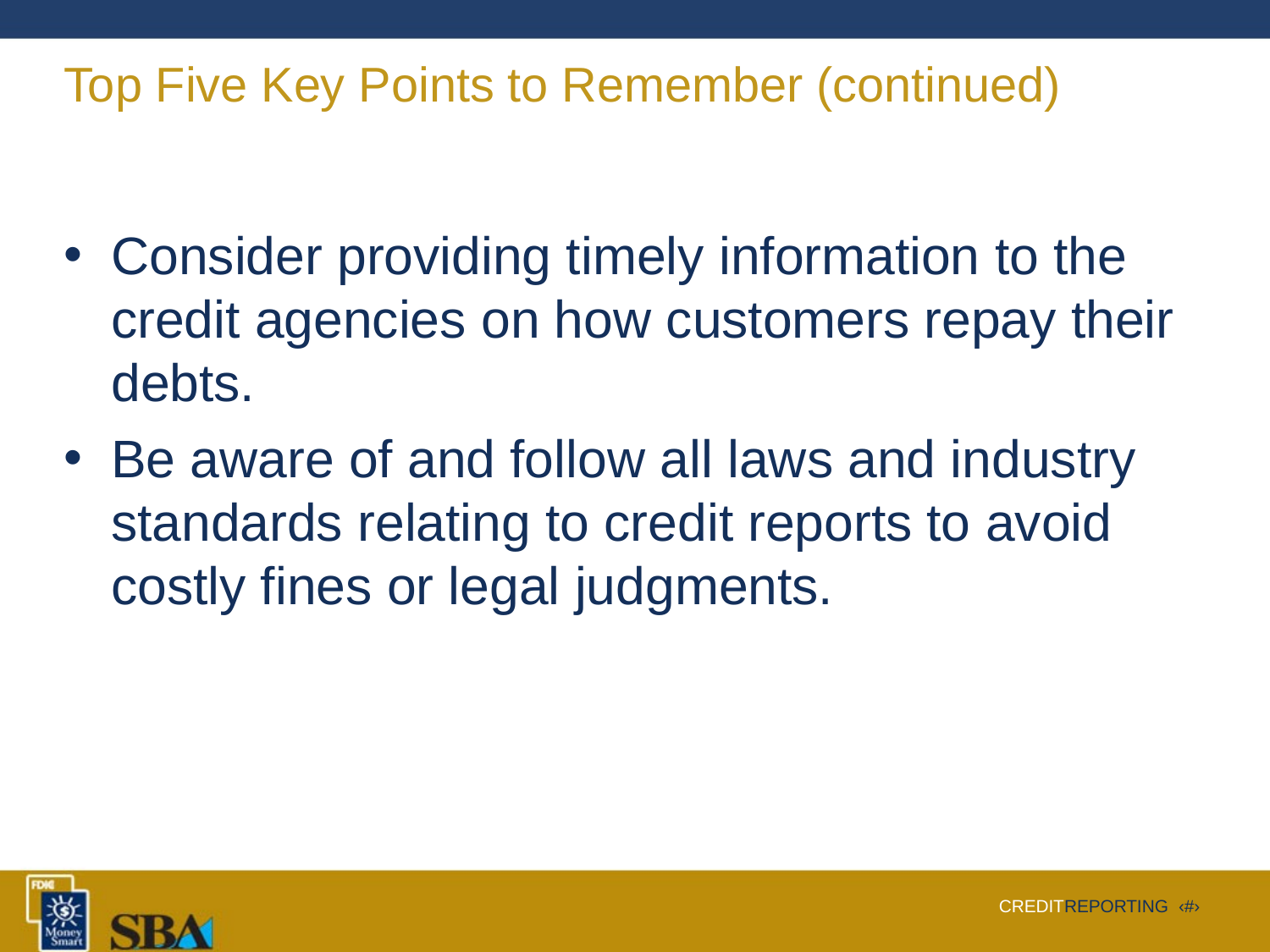

# Top Five Key Points to Remember (continued)
Consider providing timely information to the credit agencies on how customers repay their debts.
Be aware of and follow all laws and industry standards relating to credit reports to avoid costly fines or legal judgments.